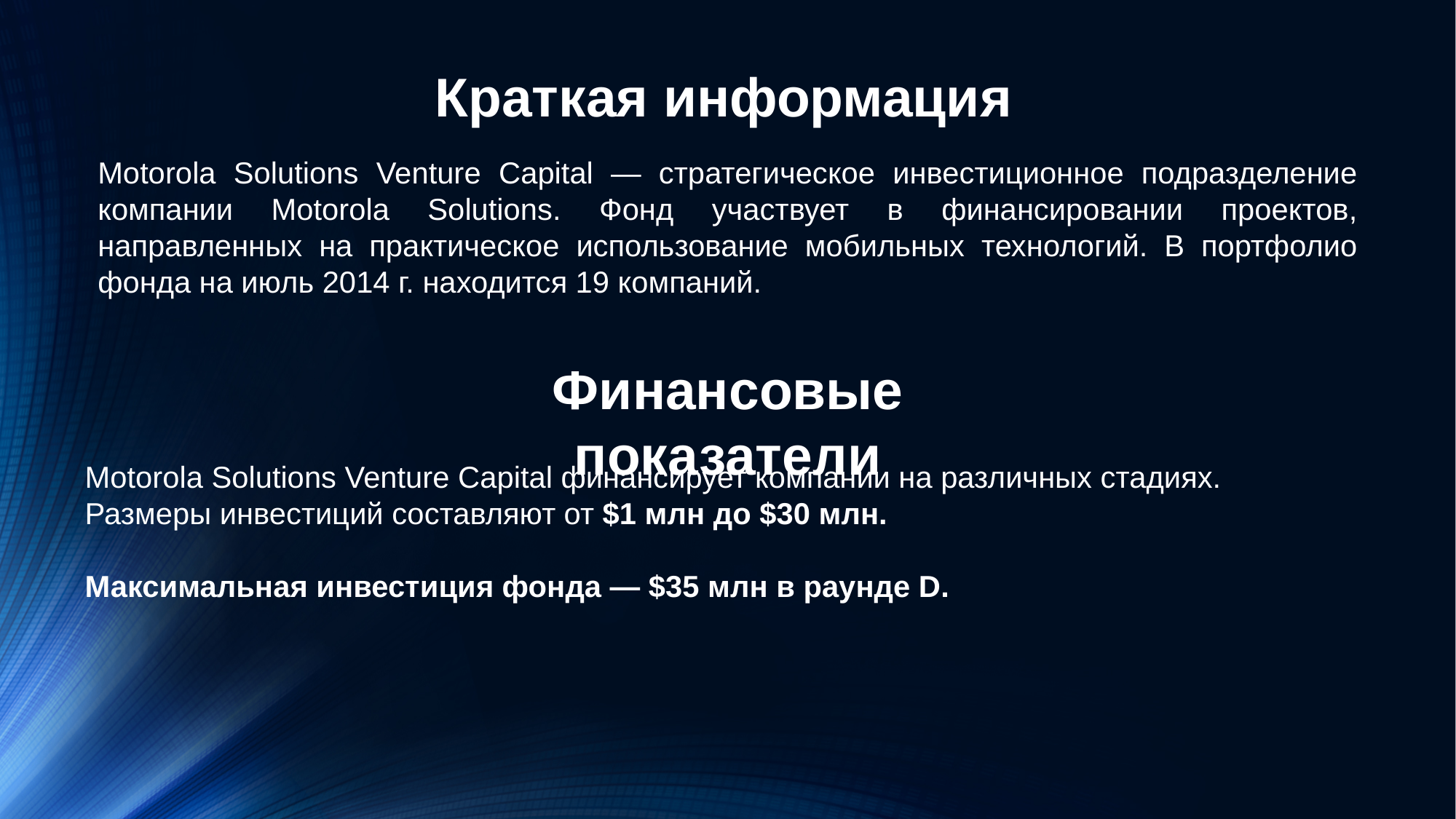

Краткая информация
Motorola Solutions Venture Capital — стратегическое инвестиционное подразделение компании Motorola Solutions. Фонд участвует в финансировании проектов, направленных на практическое использование мобильных технологий. В портфолио фонда на июль 2014 г. находится 19 компаний.
Финансовые показатели
Motorola Solutions Venture Capital финансирует компании на различных стадиях.
Размеры инвестиций составляют от $1 млн до $30 млн.

Максимальная инвестиция фонда — $35 млн в раунде D.